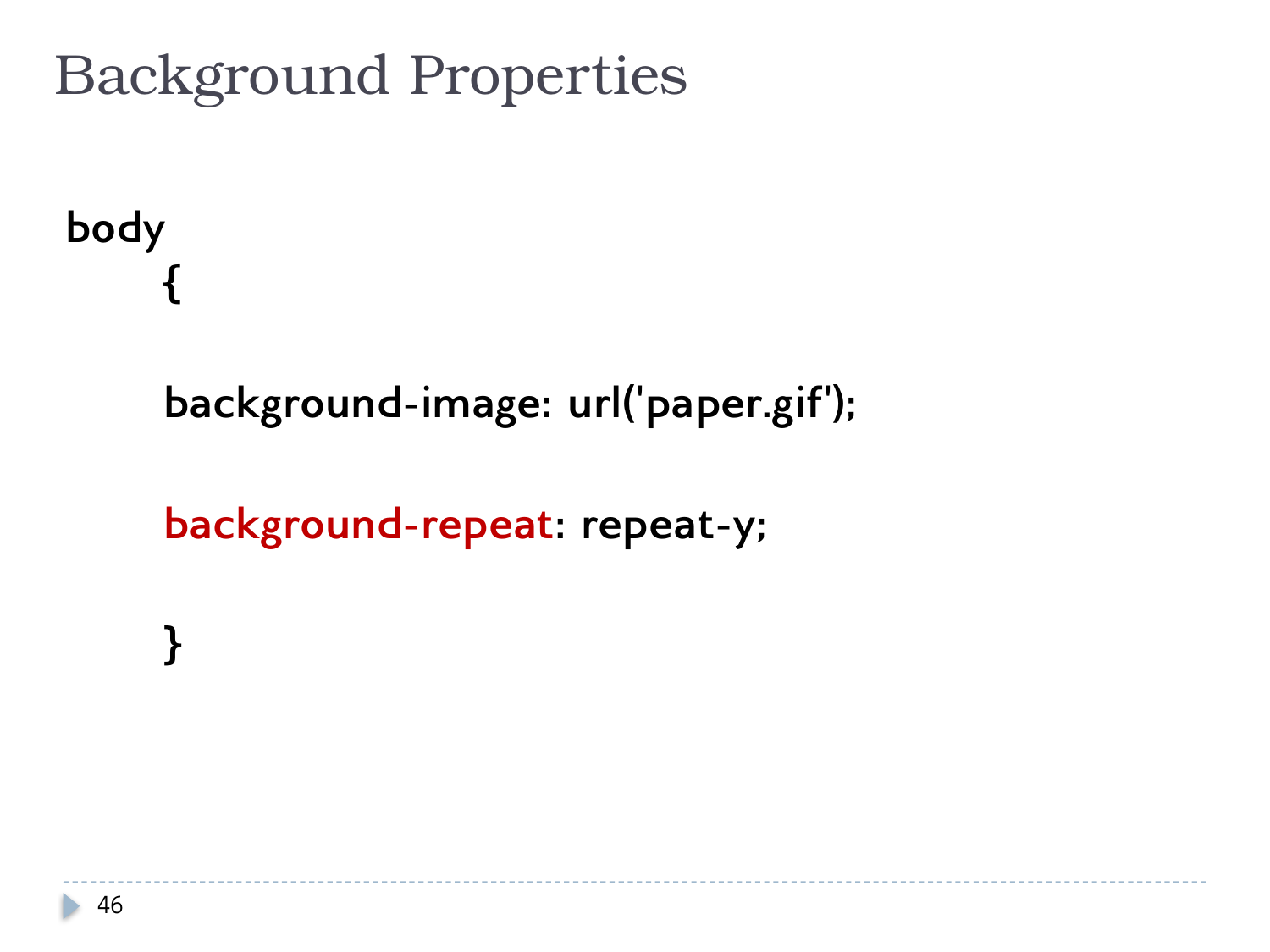

Background Properties
body
    {
    background-image: url('paper.gif');
    background-repeat: repeat-y;
    }

46